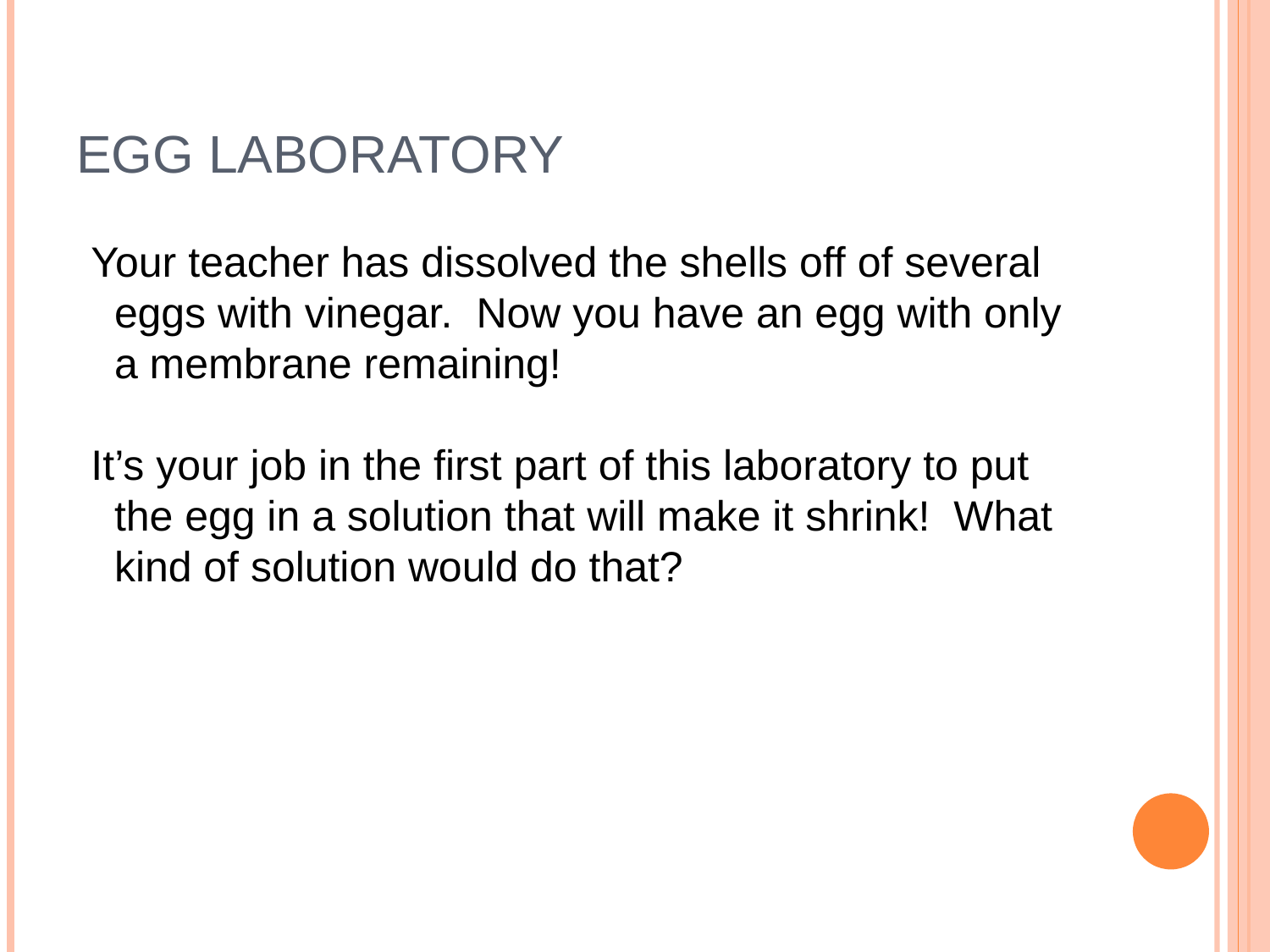

# Egg Laboratory
Your teacher has dissolved the shells off of several eggs with vinegar.  Now you have an egg with only a membrane remaining!

It’s your job in the first part of this laboratory to put the egg in a solution that will make it shrink!  What kind of solution would do that?